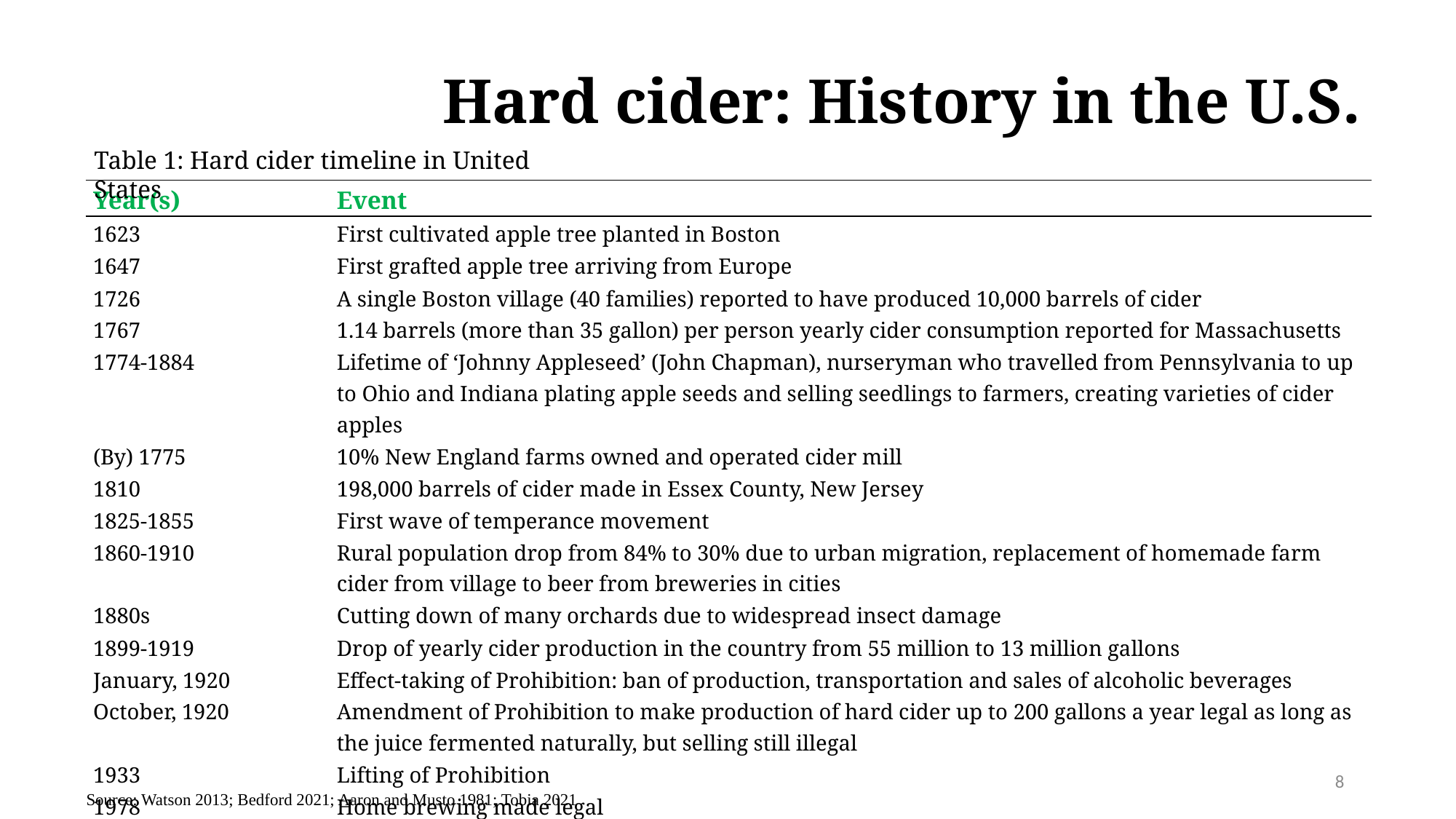

Hard cider: History in the U.S.
Table 1: Hard cider timeline in United States
| Year(s) | Event |
| --- | --- |
| 1623 | First cultivated apple tree planted in Boston |
| 1647 | First grafted apple tree arriving from Europe |
| 1726 | A single Boston village (40 families) reported to have produced 10,000 barrels of cider |
| 1767 | 1.14 barrels (more than 35 gallon) per person yearly cider consumption reported for Massachusetts |
| 1774-1884 | Lifetime of ‘Johnny Appleseed’ (John Chapman), nurseryman who travelled from Pennsylvania to up to Ohio and Indiana plating apple seeds and selling seedlings to farmers, creating varieties of cider apples |
| (By) 1775 | 10% New England farms owned and operated cider mill |
| 1810 | 198,000 barrels of cider made in Essex County, New Jersey |
| 1825-1855 | First wave of temperance movement |
| 1860-1910 | Rural population drop from 84% to 30% due to urban migration, replacement of homemade farm cider from village to beer from breweries in cities |
| 1880s | Cutting down of many orchards due to widespread insect damage |
| 1899-1919 | Drop of yearly cider production in the country from 55 million to 13 million gallons |
| January, 1920 | Effect-taking of Prohibition: ban of production, transportation and sales of alcoholic beverages |
| October, 1920 | Amendment of Prohibition to make production of hard cider up to 200 gallons a year legal as long as the juice fermented naturally, but selling still illegal |
| 1933 | Lifting of Prohibition |
| 1978 | Home brewing made legal |
| 1990-2004 | Hard cider consumption increase from 271,000 gallons to more than 1.33 million gallons yearly in America |
| 2008-2018 | Total off-premise cider sales rise from $44 million to $504 million |
8
Source: Watson 2013; Bedford 2021; Aaron and Musto 1981; Tobia 2021